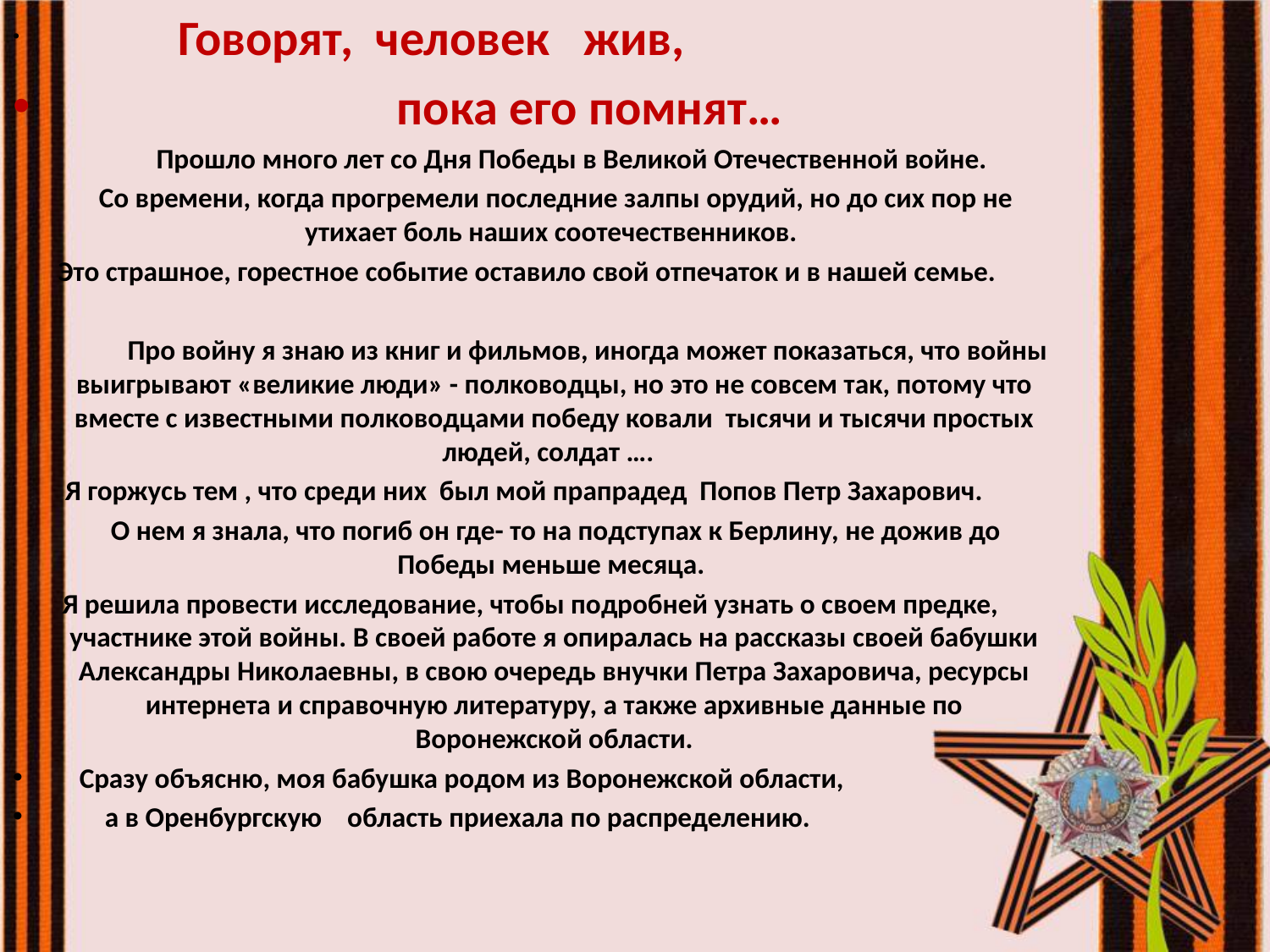

Говорят,  человек   жив,
                              пока его помнят…
              Прошло много лет со Дня Победы в Великой Отечественной войне.
        Со времени, когда прогремели последние залпы орудий, но до сих пор не утихает боль наших соотечественников.
Это страшное, горестное событие оставило свой отпечаток и в нашей семье.

                  Про войну я знаю из книг и фильмов, иногда может показаться, что войны выигрывают «великие люди» - полководцы, но это не совсем так, потому что вместе с известными полководцами победу ковали  тысячи и тысячи простых людей, солдат ….
Я горжусь тем , что среди них  был мой прапрадед  Попов Петр Захарович.
        О нем я знала, что погиб он где- то на подступах к Берлину, не дожив до Победы меньше месяца.
Я решила провести исследование, чтобы подробней узнать о своем предке, участнике этой войны. В своей работе я опиралась на рассказы своей бабушки Александры Николаевны, в свою очередь внучки Петра Захаровича, ресурсы интернета и справочную литературу, а также архивные данные по Воронежской области.
   Сразу объясню, моя бабушка родом из Воронежской области,
       а в Оренбургскую    область приехала по распределению.